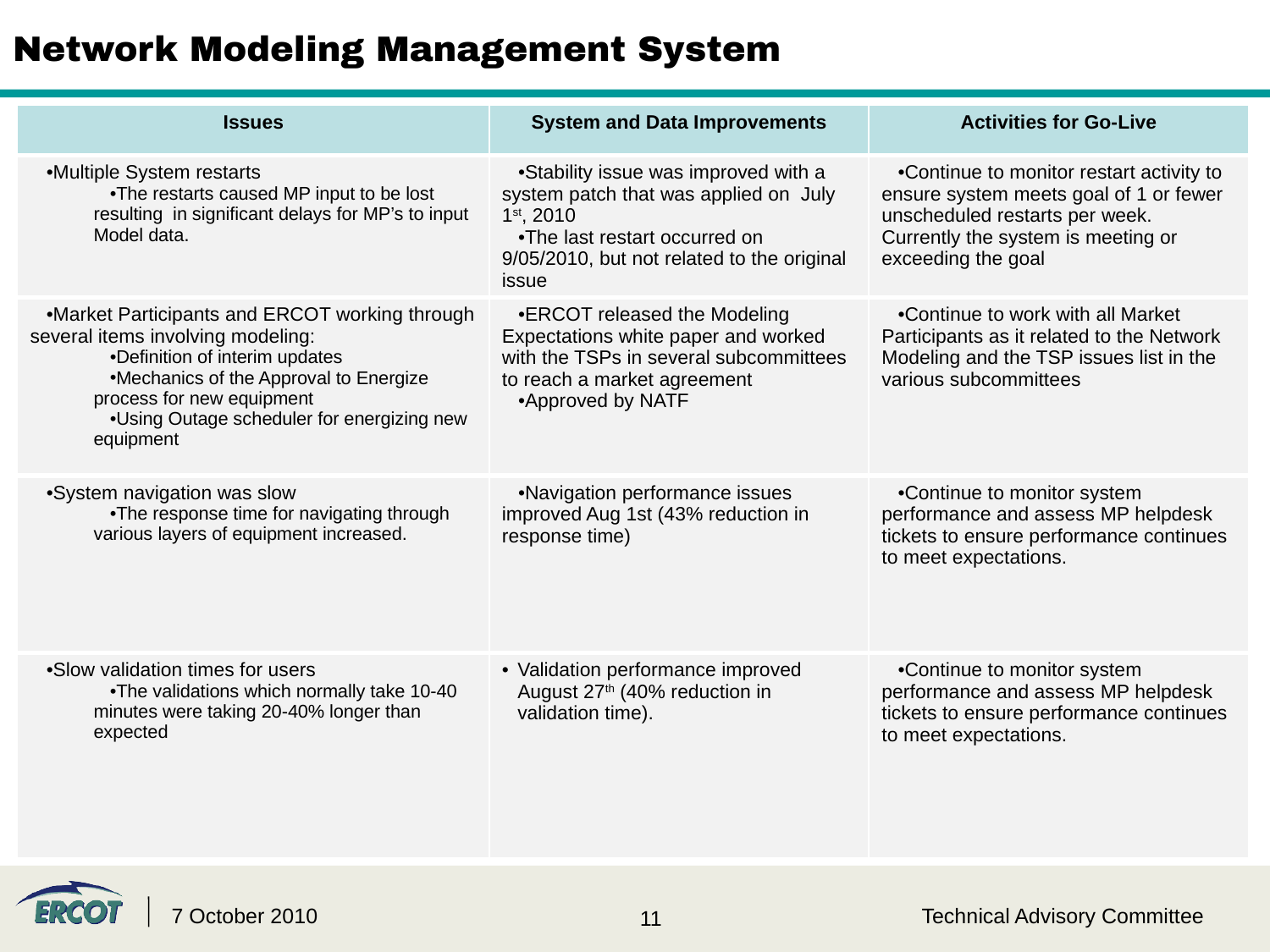

# Network Modeling Management System
| Issues | System and Data Improvements | Activities for Go-Live |
| --- | --- | --- |
| Multiple System restarts The restarts caused MP input to be lost resulting in significant delays for MP’s to input Model data. | Stability issue was improved with a system patch that was applied on July 1st, 2010 The last restart occurred on 9/05/2010, but not related to the original issue | Continue to monitor restart activity to ensure system meets goal of 1 or fewer unscheduled restarts per week. Currently the system is meeting or exceeding the goal |
| Market Participants and ERCOT working through several items involving modeling: Definition of interim updates Mechanics of the Approval to Energize process for new equipment Using Outage scheduler for energizing new equipment | ERCOT released the Modeling Expectations white paper and worked with the TSPs in several subcommittees to reach a market agreement Approved by NATF | Continue to work with all Market Participants as it related to the Network Modeling and the TSP issues list in the various subcommittees |
| System navigation was slow The response time for navigating through various layers of equipment increased. | Navigation performance issues improved Aug 1st (43% reduction in response time) | Continue to monitor system performance and assess MP helpdesk tickets to ensure performance continues to meet expectations. |
| Slow validation times for users The validations which normally take 10-40 minutes were taking 20-40% longer than expected | Validation performance improved August 27th (40% reduction in validation time). | Continue to monitor system performance and assess MP helpdesk tickets to ensure performance continues to meet expectations. |
7 October 2010
Technical Advisory Committee